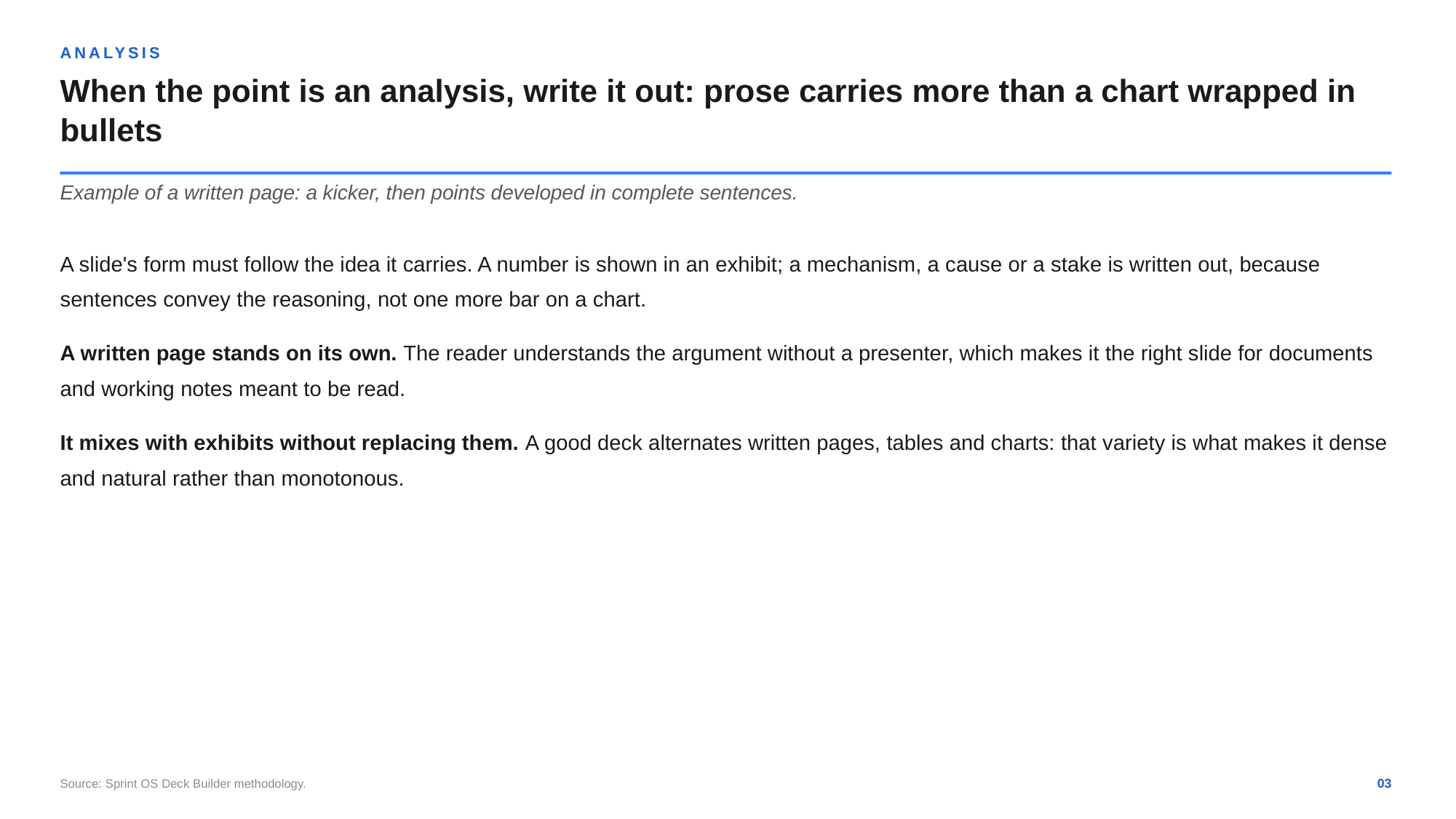

ANALYSIS
When the point is an analysis, write it out: prose carries more than a chart wrapped in bullets

Example of a written page: a kicker, then points developed in complete sentences.
A slide's form must follow the idea it carries. A number is shown in an exhibit; a mechanism, a cause or a stake is written out, because sentences convey the reasoning, not one more bar on a chart.
A written page stands on its own. The reader understands the argument without a presenter, which makes it the right slide for documents and working notes meant to be read.
It mixes with exhibits without replacing them. A good deck alternates written pages, tables and charts: that variety is what makes it dense and natural rather than monotonous.
Source: Sprint OS Deck Builder methodology.
03